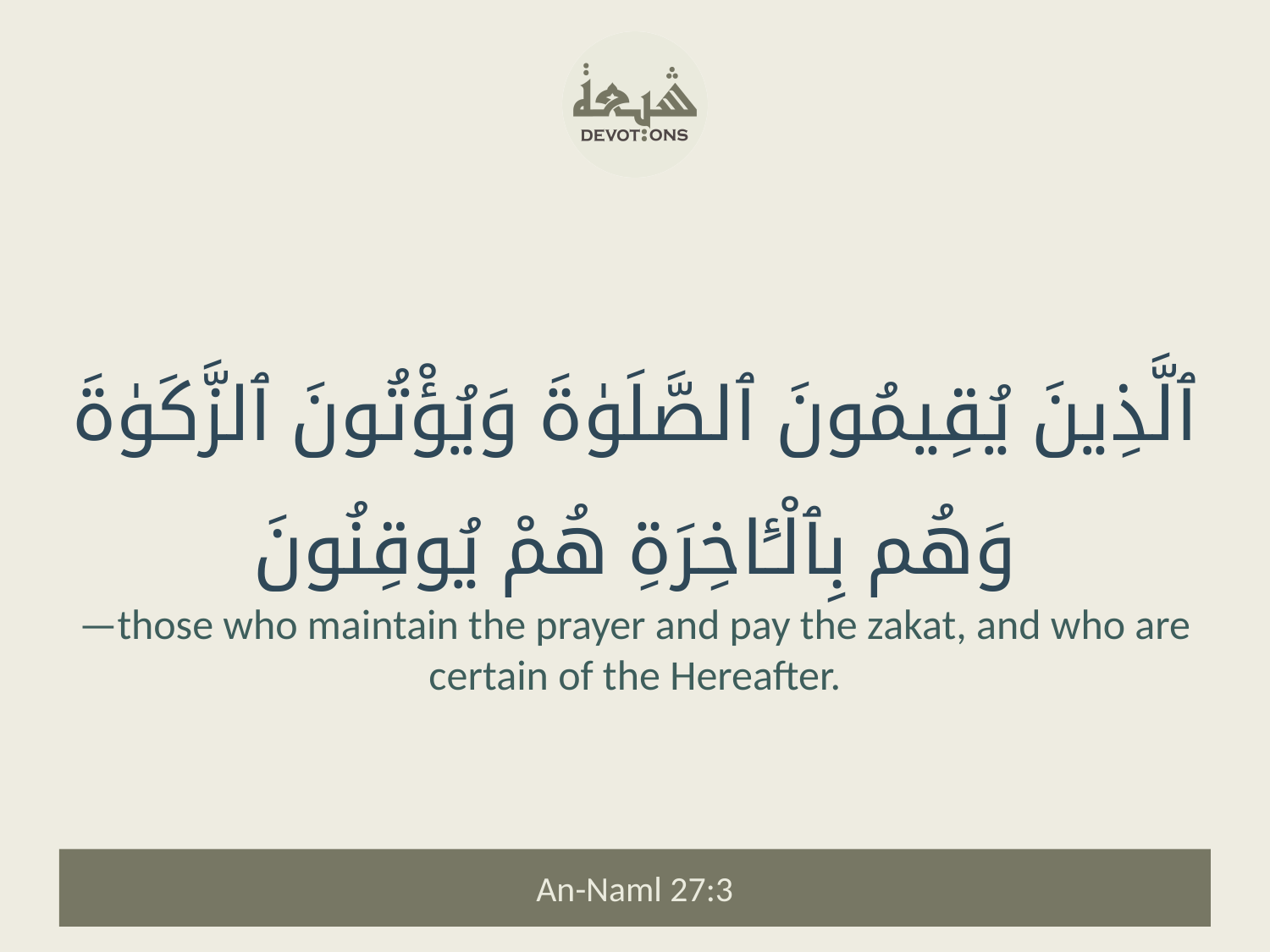

ٱلَّذِينَ يُقِيمُونَ ٱلصَّلَوٰةَ وَيُؤْتُونَ ٱلزَّكَوٰةَ وَهُم بِٱلْـَٔاخِرَةِ هُمْ يُوقِنُونَ
—those who maintain the prayer and pay the zakat, and who are certain of the Hereafter.
An-Naml 27:3